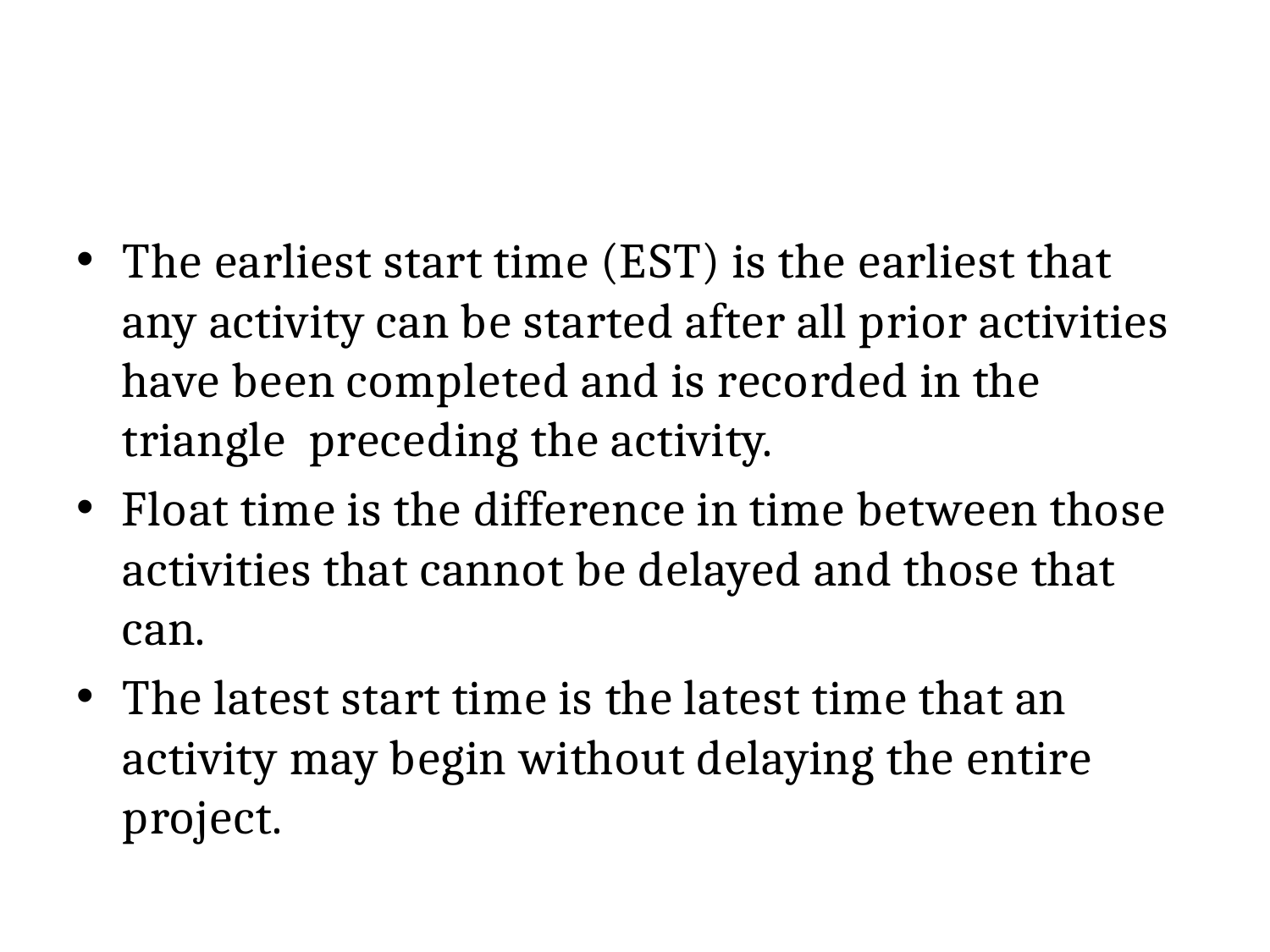

#
The earliest start time (EST) is the earliest that any activity can be started after all prior activities have been completed and is recorded in the triangle  preceding the activity.
Float time is the difference in time between those activities that cannot be delayed and those that can.
The latest start time is the latest time that an activity may begin without delaying the entire project.